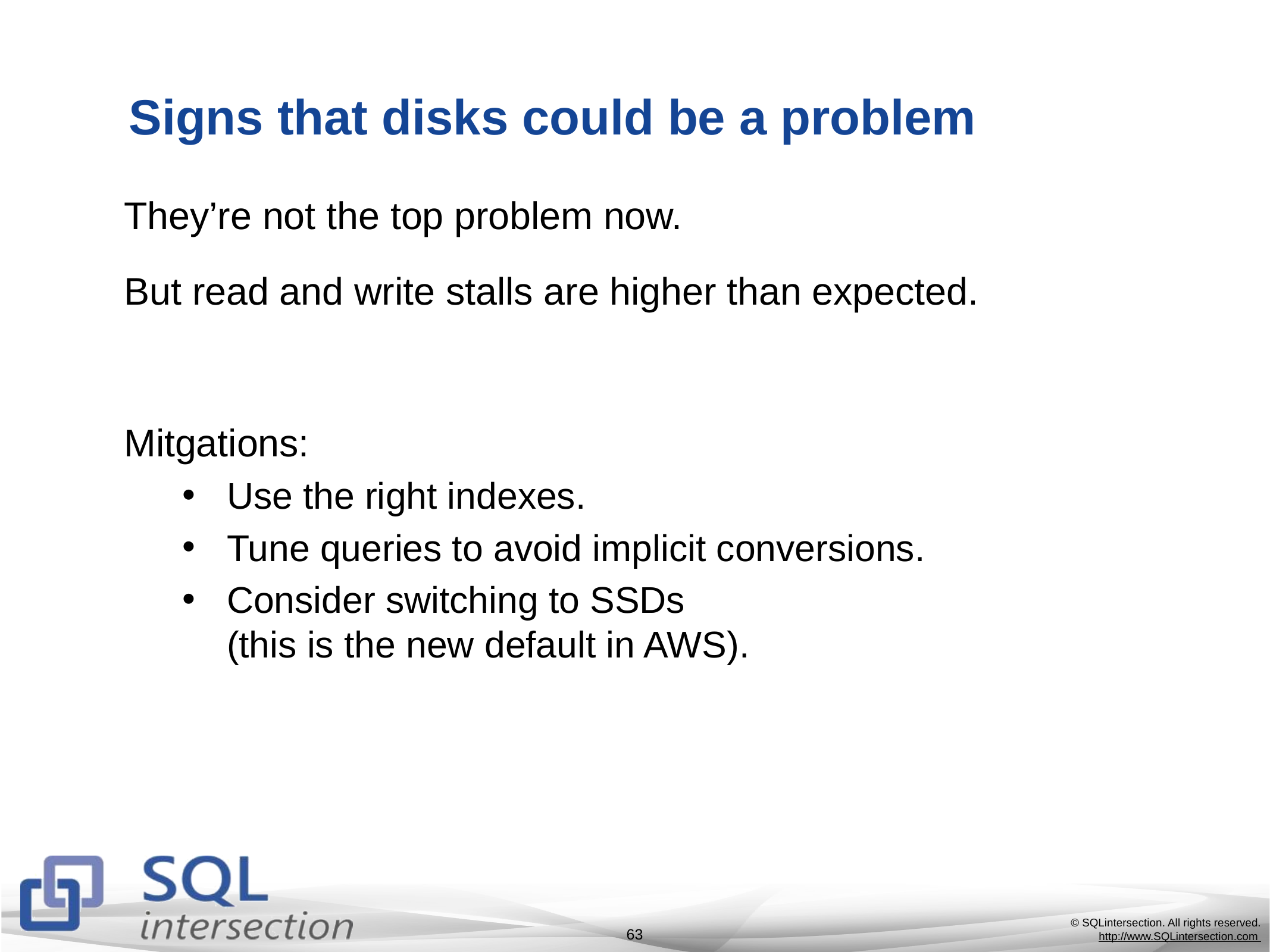

# Signs that disks could be a problem
They’re not the top problem now.
But read and write stalls are higher than expected.

Mitgations:
Use the right indexes.
Tune queries to avoid implicit conversions.
Consider switching to SSDs
(this is the new default in AWS).